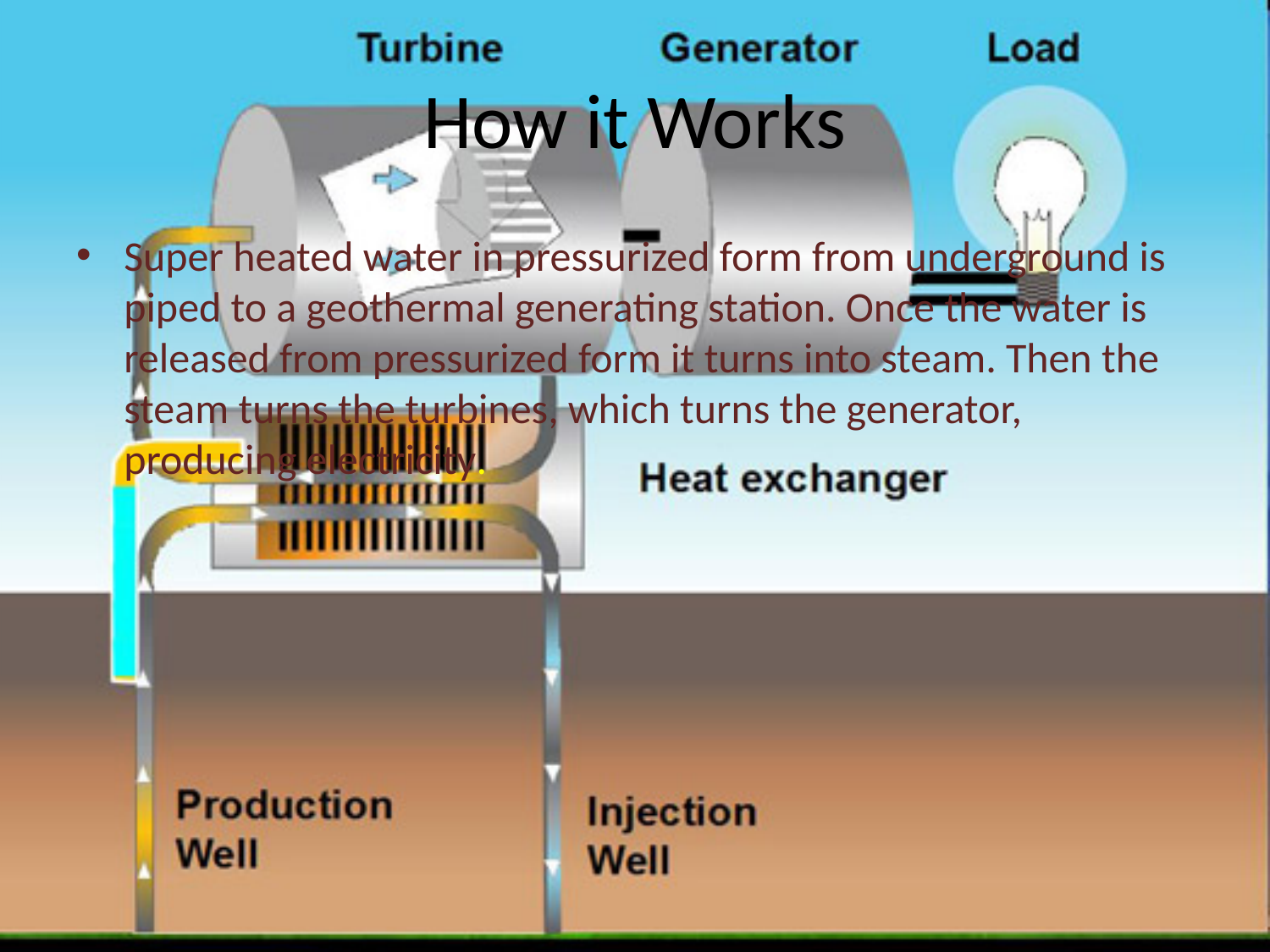

# How it Works
Super heated water in pressurized form from underground is piped to a geothermal generating station. Once the water is released from pressurized form it turns into steam. Then the steam turns the turbines, which turns the generator, producing electricity.